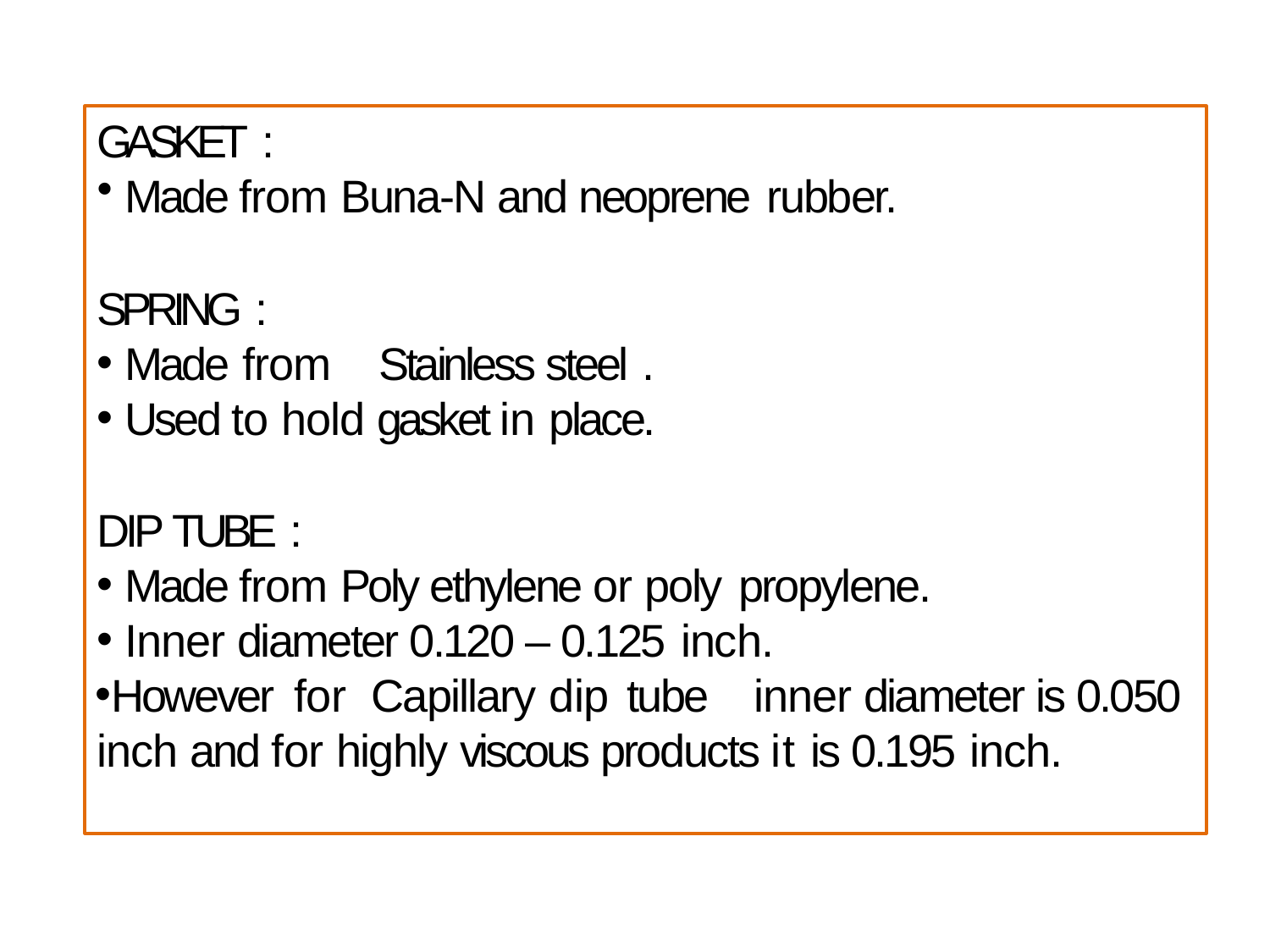

GASKET :
Made from Buna-N and neoprene rubber.

SPRING :
Made from	Stainless steel .
Used to hold gasket in place.

DIP TUBE :
Made from Poly ethylene or poly propylene.
Inner diameter 0.120 – 0.125 inch.
However  for  Capillary dip tube	inner diameter is 0.050  inch and for highly viscous products it is 0.195 inch.